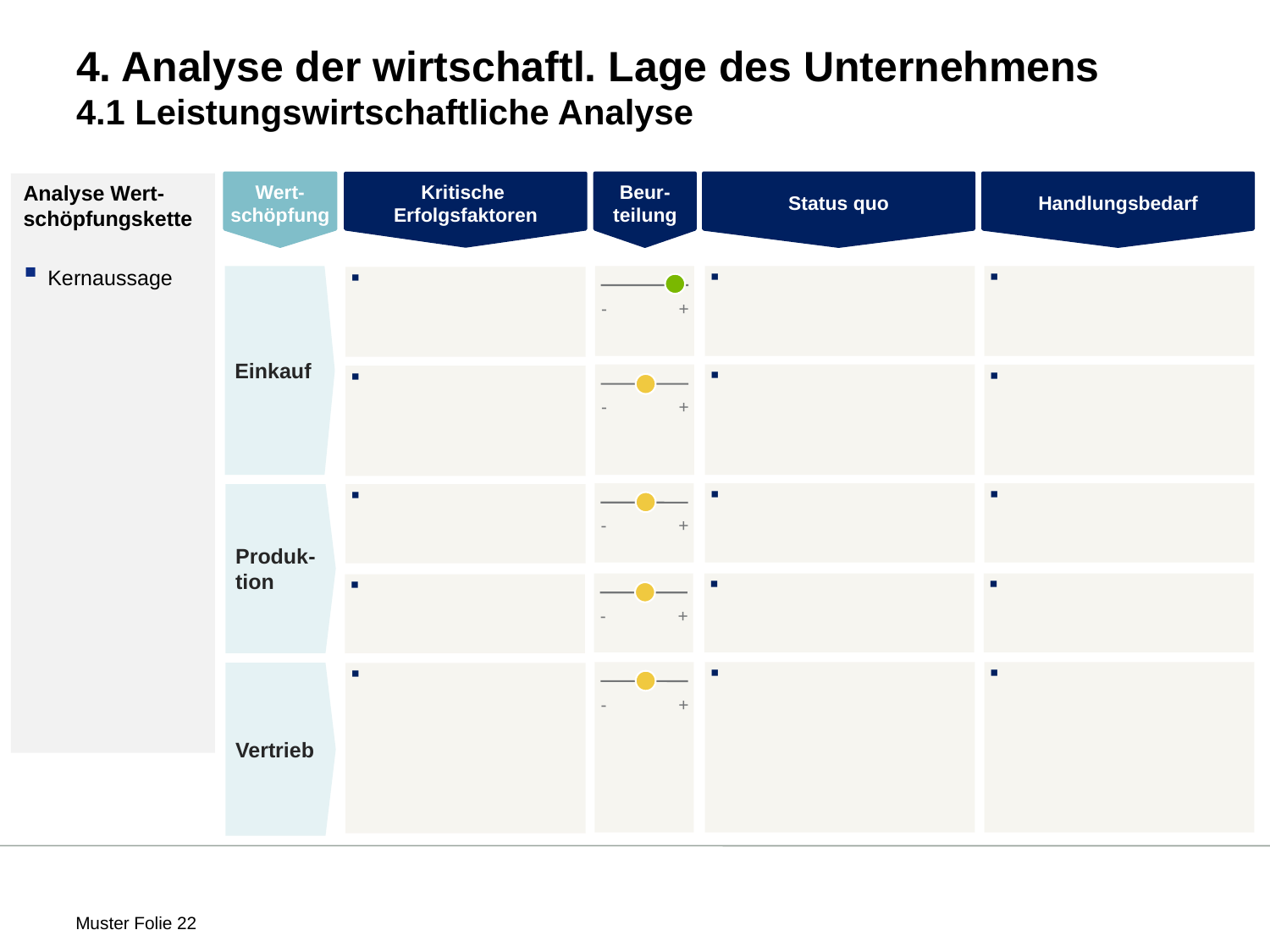

# 4. Analyse der wirtschaftl. Lage des Unternehmens 4.1 Leistungswirtschaftliche Analyse
Wert-schöpfung
Beur-teilung
Status quo
Handlungsbedarf
Analyse Wert-schöpfungskette

Kernaussage
Kritische
Erfolgsfaktoren
Einkauf

-
+

-
+

Produk-tion

-
+

-
+

Vertrieb

-
+
 Muster Folie 22